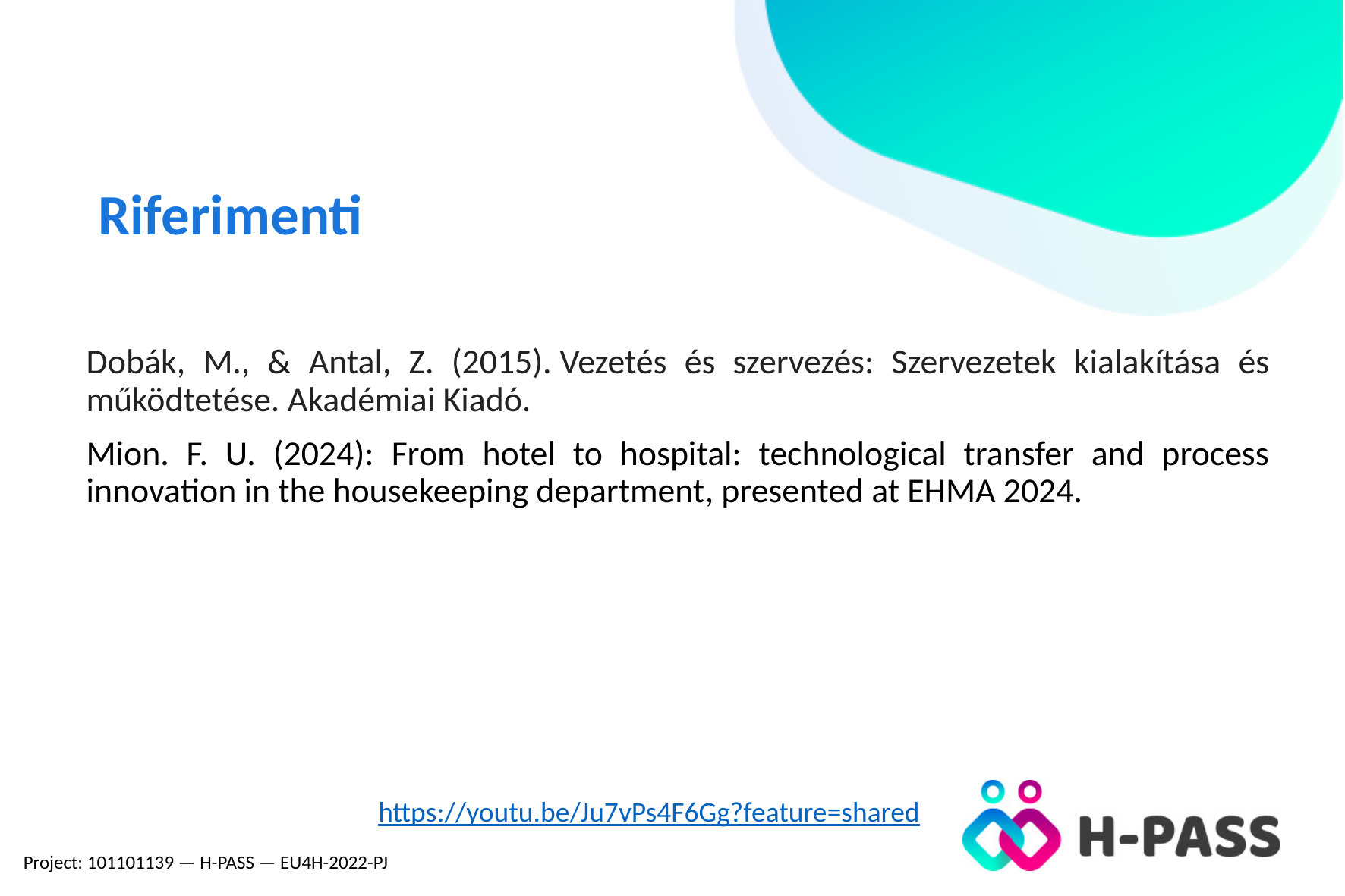

# Riferimenti
Dobák, M., & Antal, Z. (2015). Vezetés és szervezés: Szervezetek kialakítása és működtetése. Akadémiai Kiadó.
Mion. F. U. (2024): From hotel to hospital: technological transfer and process innovation in the housekeeping department, presented at EHMA 2024.
https://youtu.be/Ju7vPs4F6Gg?feature=shared
Project: 101101139 — H-PASS — EU4H-2022-PJ